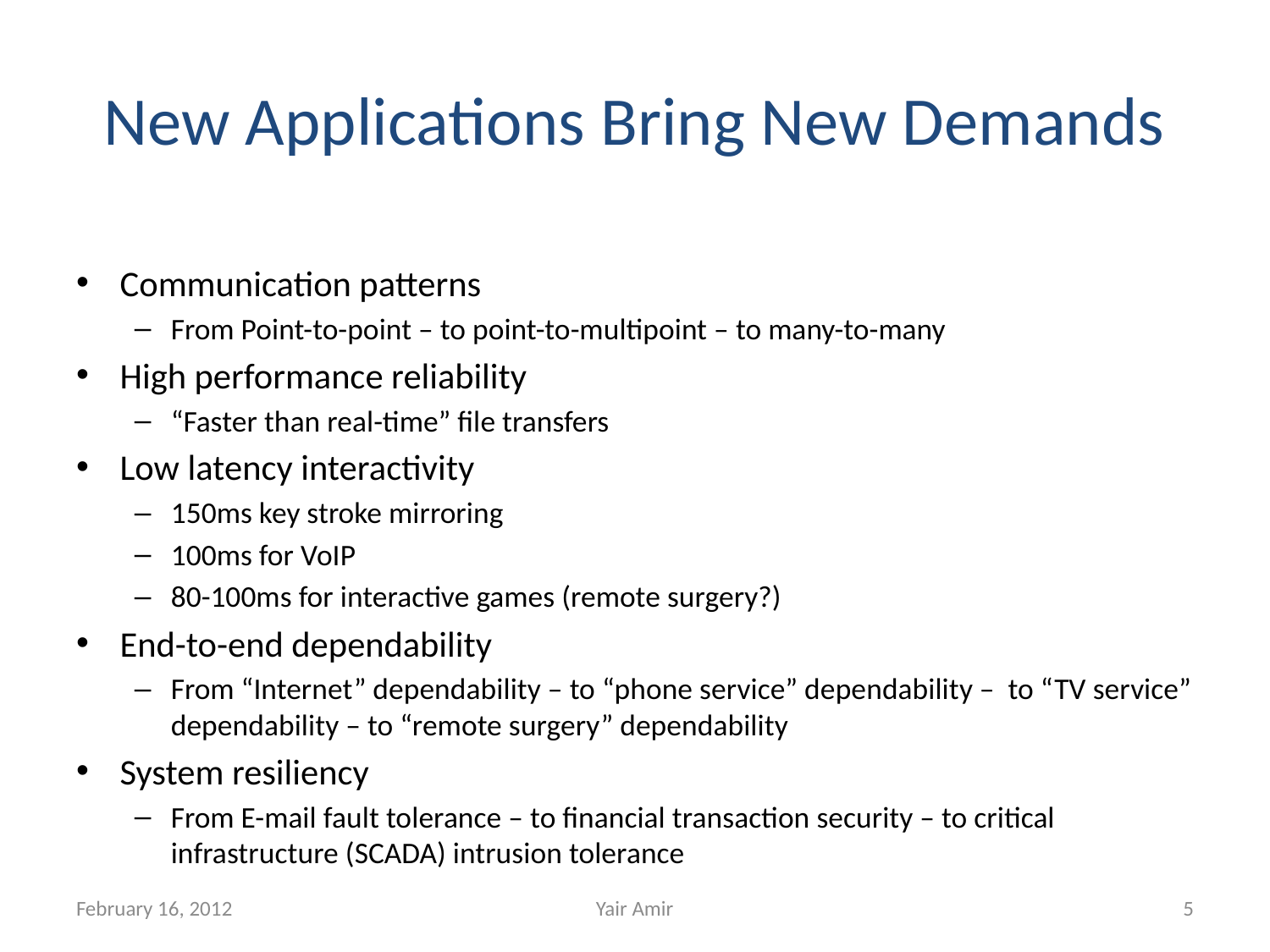

# New Applications Bring New Demands
Communication patterns
From Point-to-point – to point-to-multipoint – to many-to-many
High performance reliability
“Faster than real-time” file transfers
Low latency interactivity
150ms key stroke mirroring
100ms for VoIP
80-100ms for interactive games (remote surgery?)
End-to-end dependability
From “Internet” dependability – to “phone service” dependability –  to “TV service” dependability – to “remote surgery” dependability
System resiliency
From E-mail fault tolerance – to financial transaction security – to critical infrastructure (SCADA) intrusion tolerance
February 16, 2012
Yair Amir
5